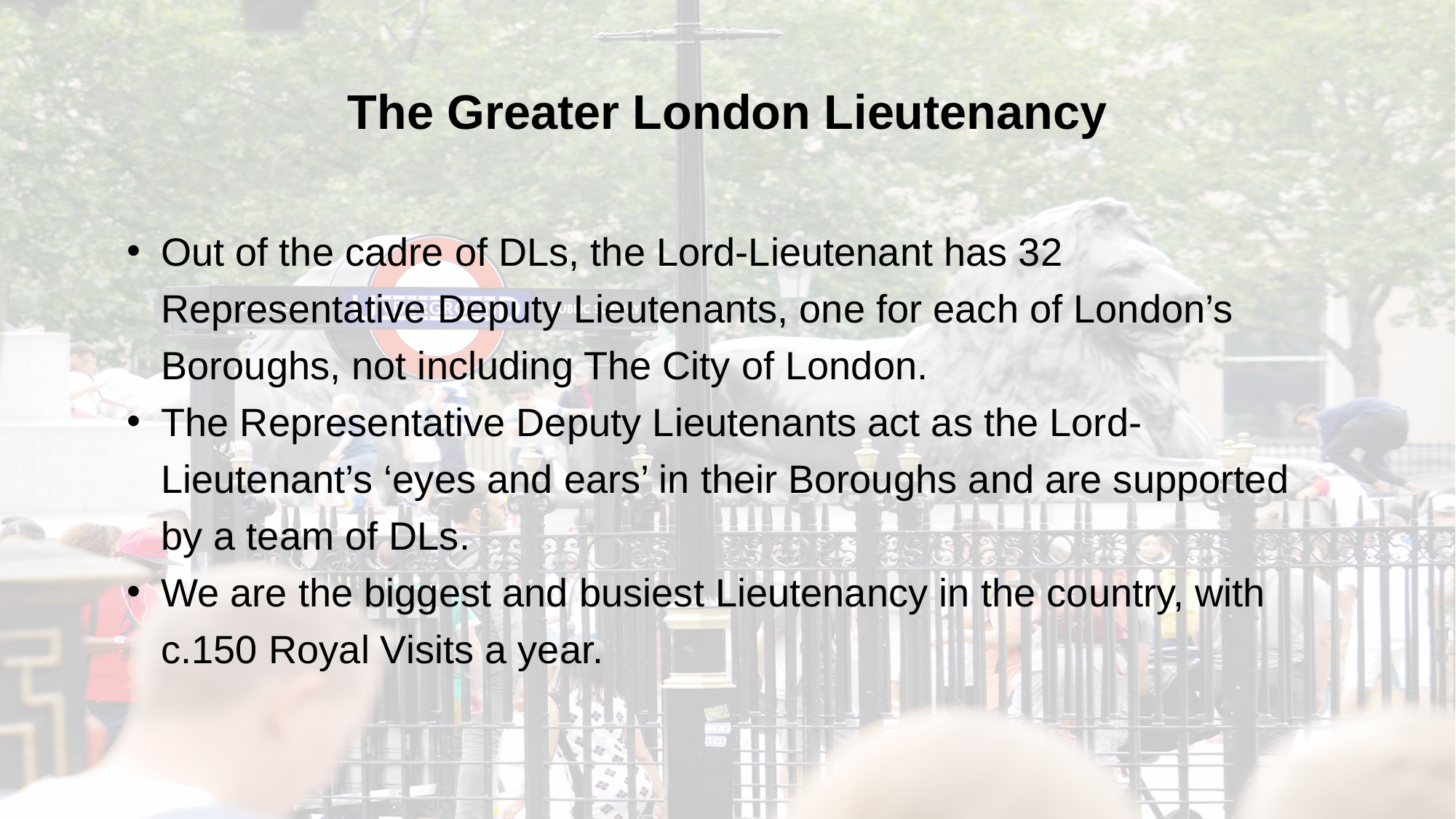

# The Greater London Lieutenancy
Out of the cadre of DLs, the Lord-Lieutenant has 32 Representative Deputy Lieutenants, one for each of London’s Boroughs, not including The City of London.
The Representative Deputy Lieutenants act as the Lord-Lieutenant’s ‘eyes and ears’ in their Boroughs and are supported by a team of DLs.
We are the biggest and busiest Lieutenancy in the country, with c.150 Royal Visits a year.